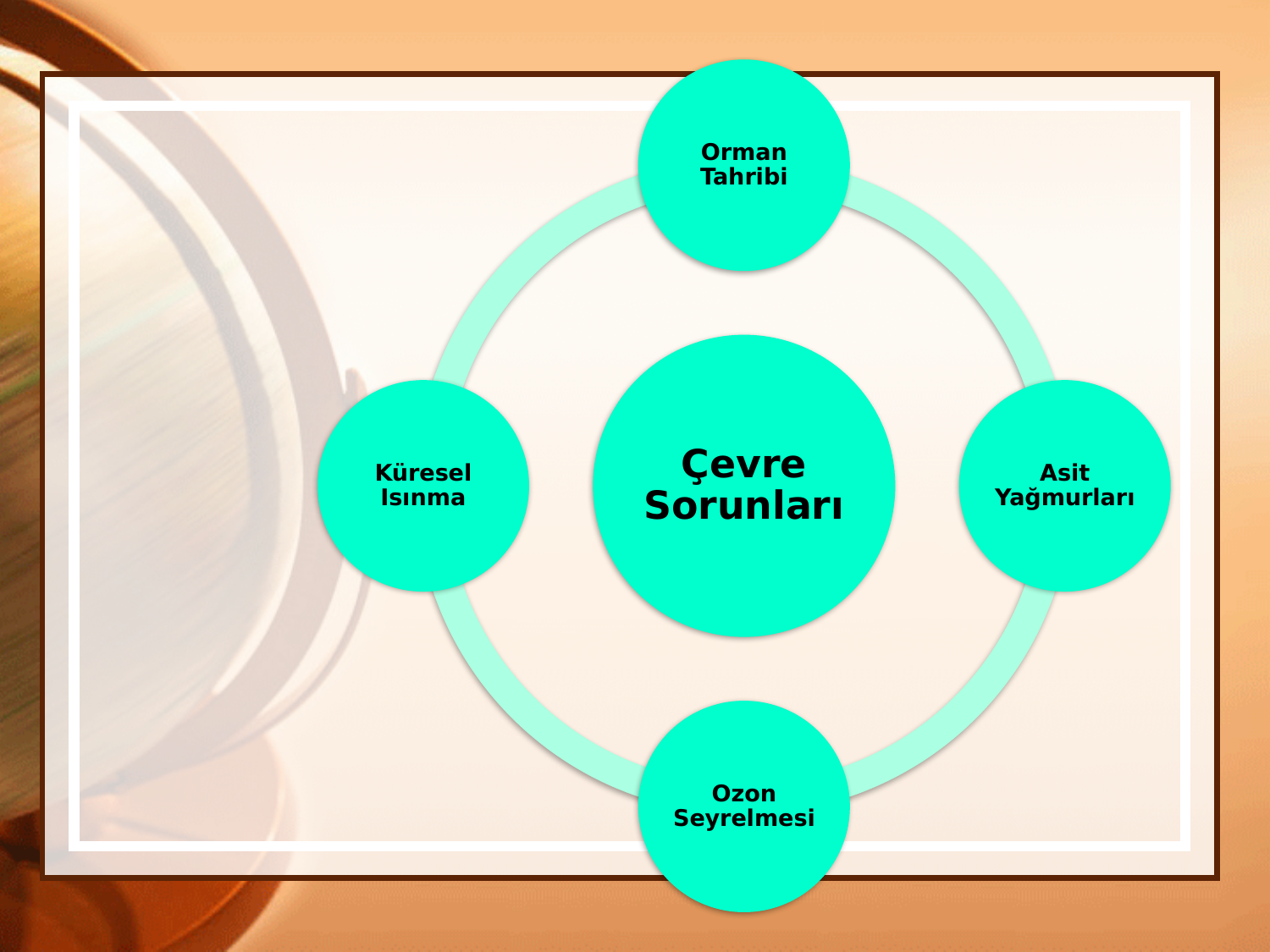

Çevre Sorunları
Orman Tahribi
Asit Yağmurları
Ozon Seyrelmesi
Küresel Isınma
#